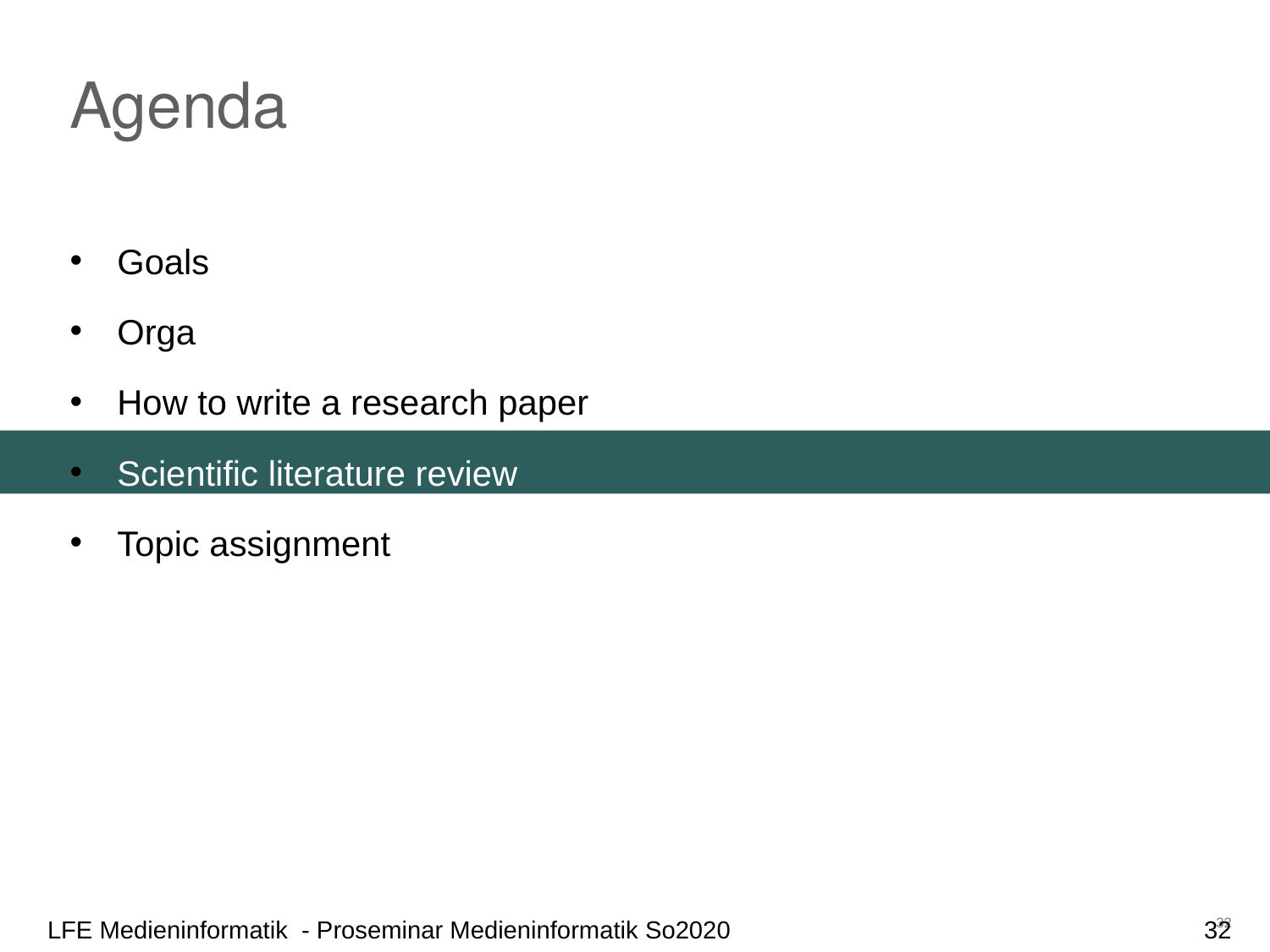

Agenda
Goals
Orga
How to write a research paper
Scientific literature review
Topic assignment

32
32